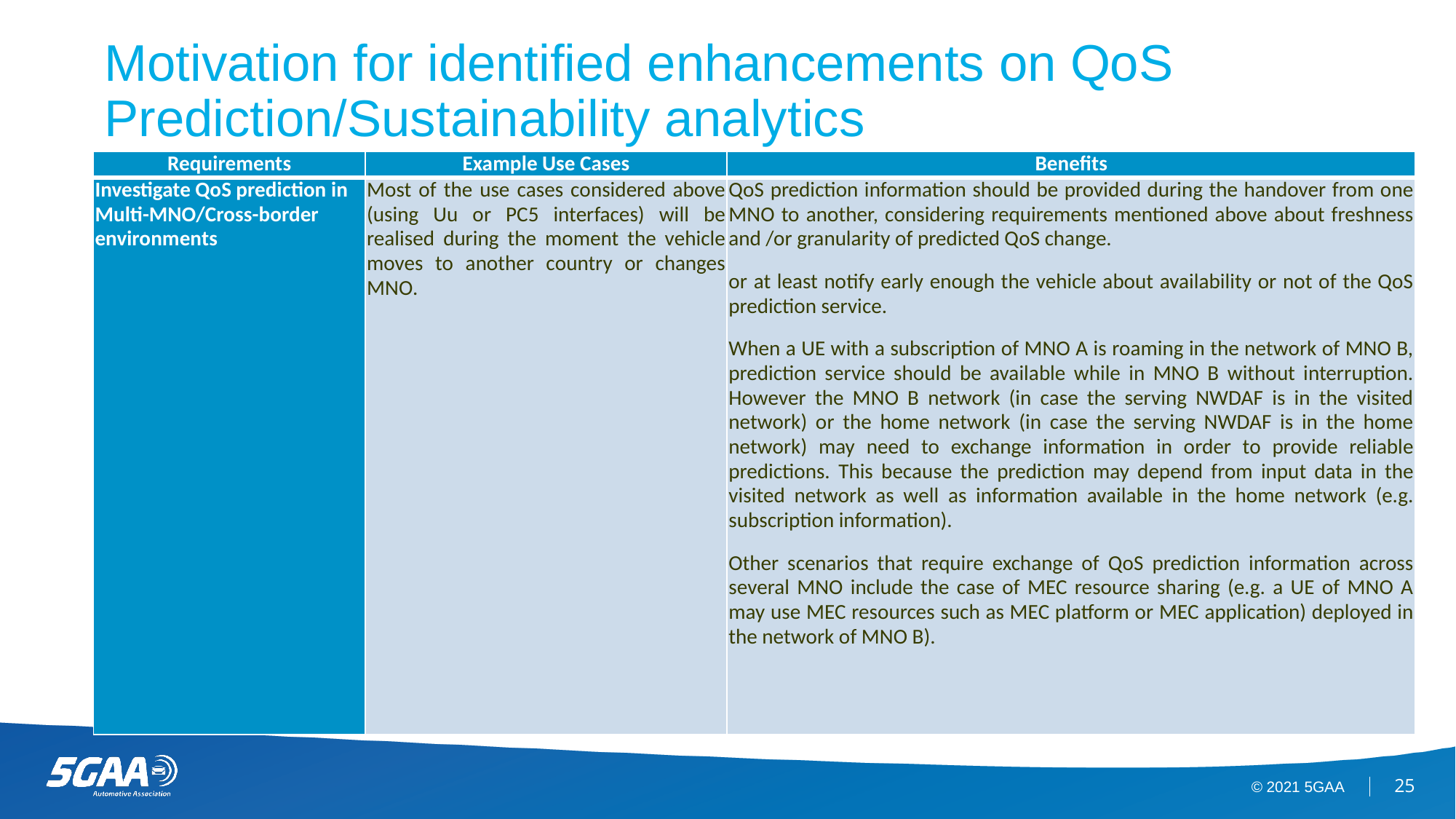

# Motivation for identified enhancements on QoS Prediction/Sustainability analytics
| Requirements | Example Use Cases | Benefits |
| --- | --- | --- |
| Investigate QoS prediction in Multi-MNO/Cross-border environments | Most of the use cases considered above (using Uu or PC5 interfaces) will be realised during the moment the vehicle moves to another country or changes MNO. | QoS prediction information should be provided during the handover from one MNO to another, considering requirements mentioned above about freshness and /or granularity of predicted QoS change. or at least notify early enough the vehicle about availability or not of the QoS prediction service. When a UE with a subscription of MNO A is roaming in the network of MNO B, prediction service should be available while in MNO B without interruption. However the MNO B network (in case the serving NWDAF is in the visited network) or the home network (in case the serving NWDAF is in the home network) may need to exchange information in order to provide reliable predictions. This because the prediction may depend from input data in the visited network as well as information available in the home network (e.g. subscription information). Other scenarios that require exchange of QoS prediction information across several MNO include the case of MEC resource sharing (e.g. a UE of MNO A may use MEC resources such as MEC platform or MEC application) deployed in the network of MNO B). |